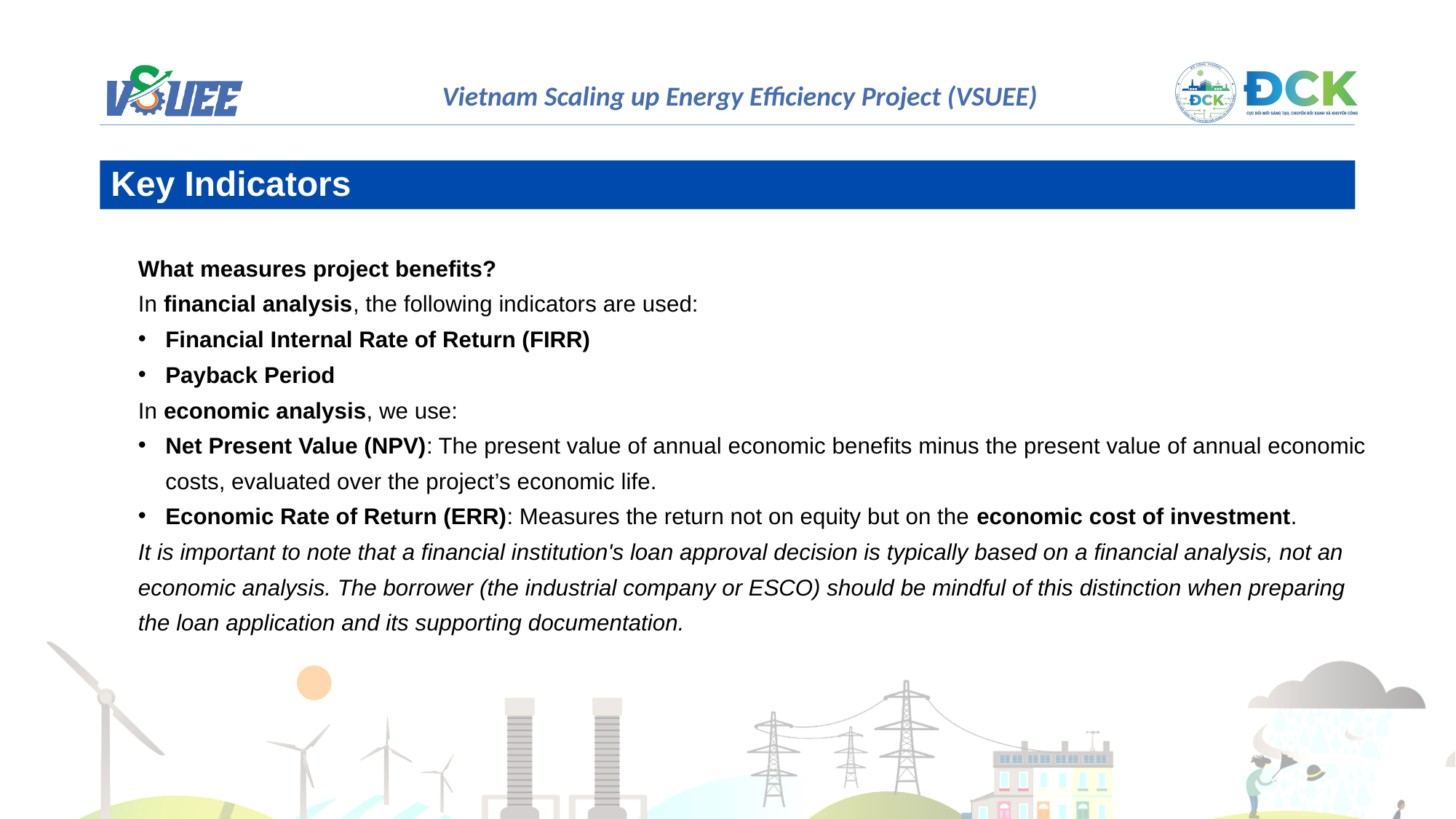

Key Indicators
What measures project benefits?
In financial analysis, the following indicators are used:
Financial Internal Rate of Return (FIRR)
Payback Period
In economic analysis, we use:
Net Present Value (NPV): The present value of annual economic benefits minus the present value of annual economic costs, evaluated over the project’s economic life.
Economic Rate of Return (ERR): Measures the return not on equity but on the economic cost of investment.
It is important to note that a financial institution's loan approval decision is typically based on a financial analysis, not an economic analysis. The borrower (the industrial company or ESCO) should be mindful of this distinction when preparing the loan application and its supporting documentation.